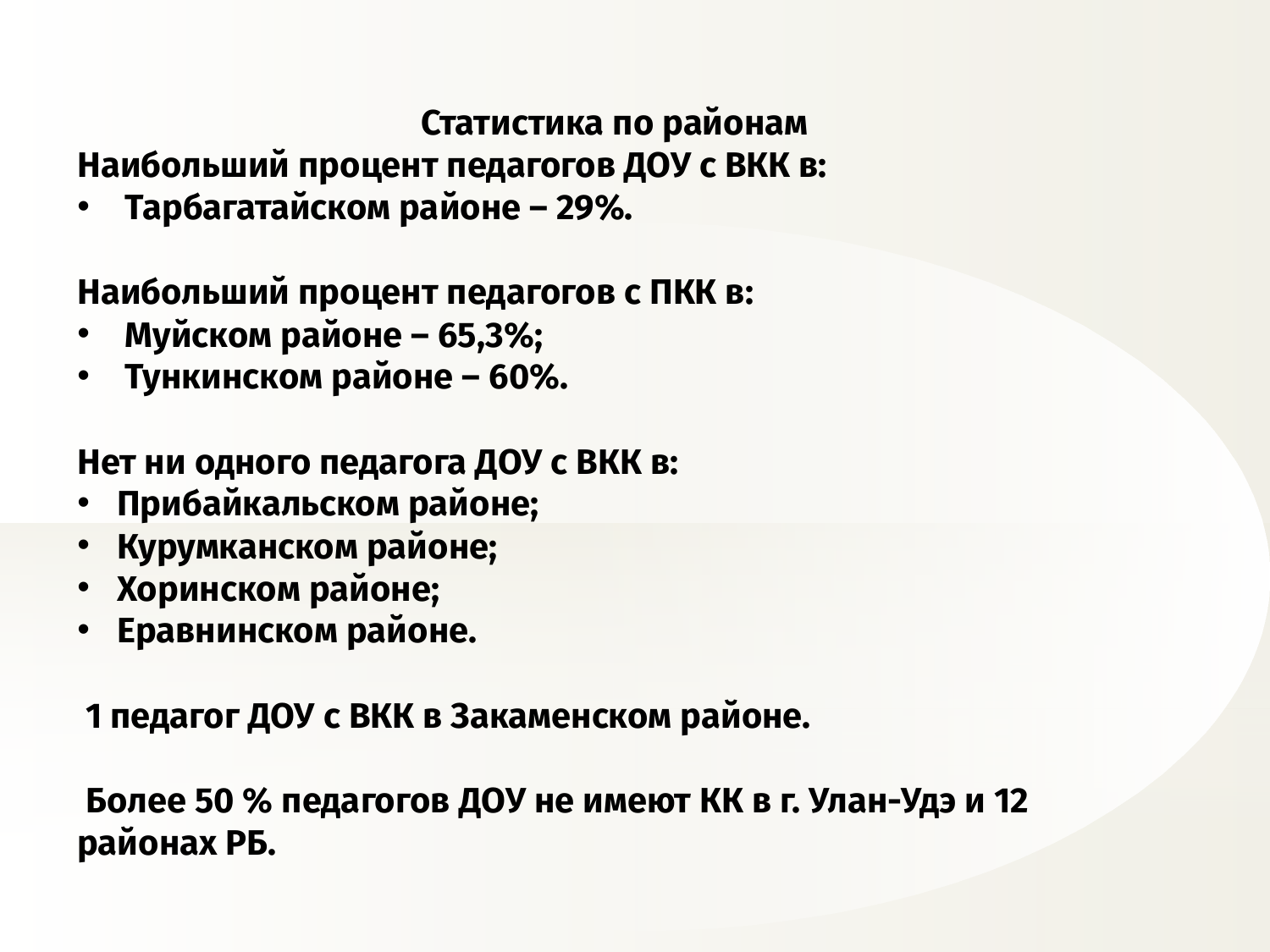

Статистика по районам
Наибольший процент педагогов ДОУ с ВКК в:
Тарбагатайском районе – 29%.

Наибольший процент педагогов с ПКК в:
Муйском районе – 65,3%;
Тункинском районе – 60%.

Нет ни одного педагога ДОУ с ВКК в:
Прибайкальском районе;
Курумканском районе;
Хоринском районе;
Еравнинском районе.

 1 педагог ДОУ с ВКК в Закаменском районе.

 Более 50 % педагогов ДОУ не имеют КК в г. Улан-Удэ и 12 районах РБ.